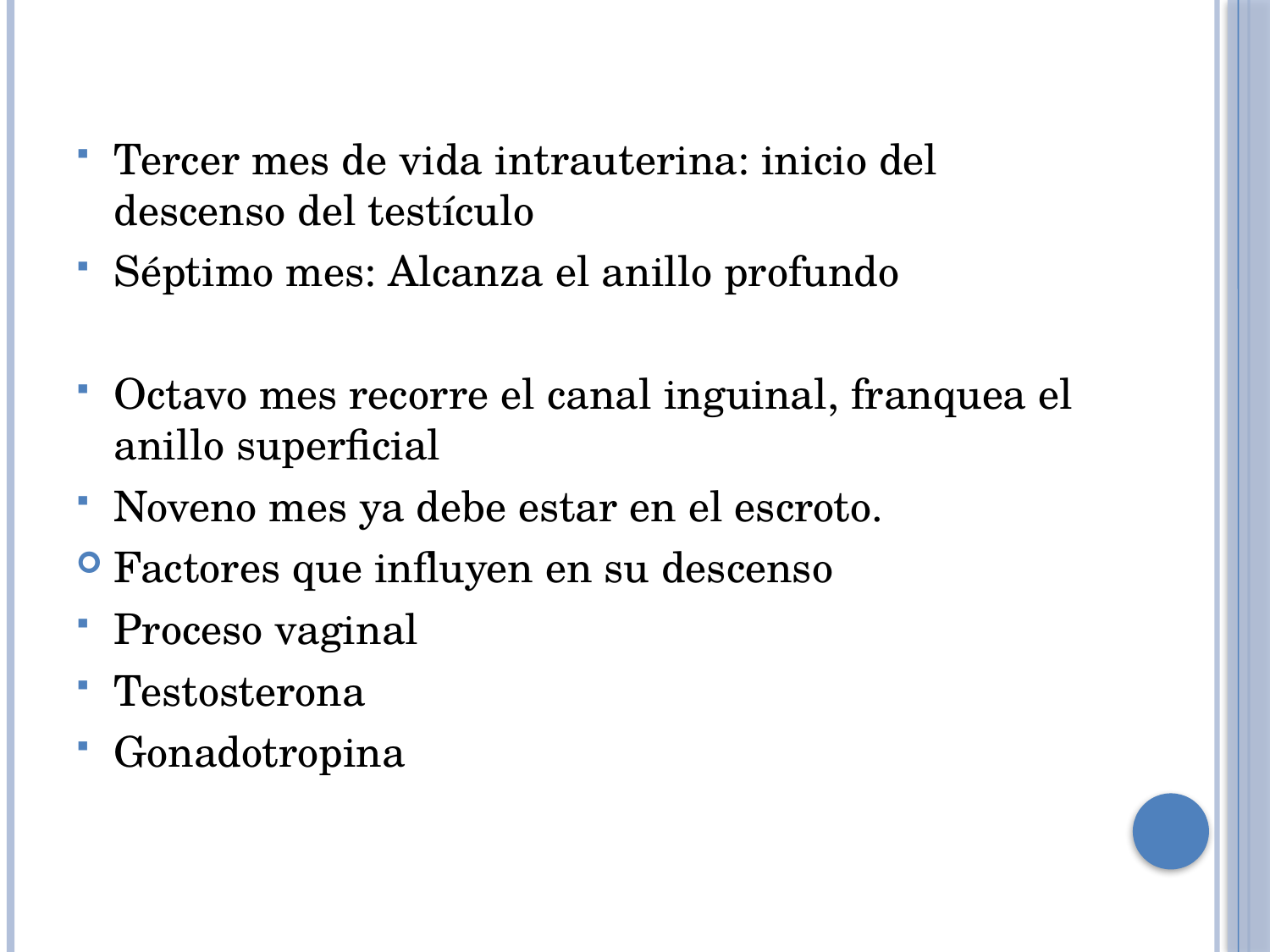

#
Tercer mes de vida intrauterina: inicio del descenso del testículo
Séptimo mes: Alcanza el anillo profundo

Octavo mes recorre el canal inguinal, franquea el anillo superficial
Noveno mes ya debe estar en el escroto.
Factores que influyen en su descenso
Proceso vaginal
Testosterona
Gonadotropina